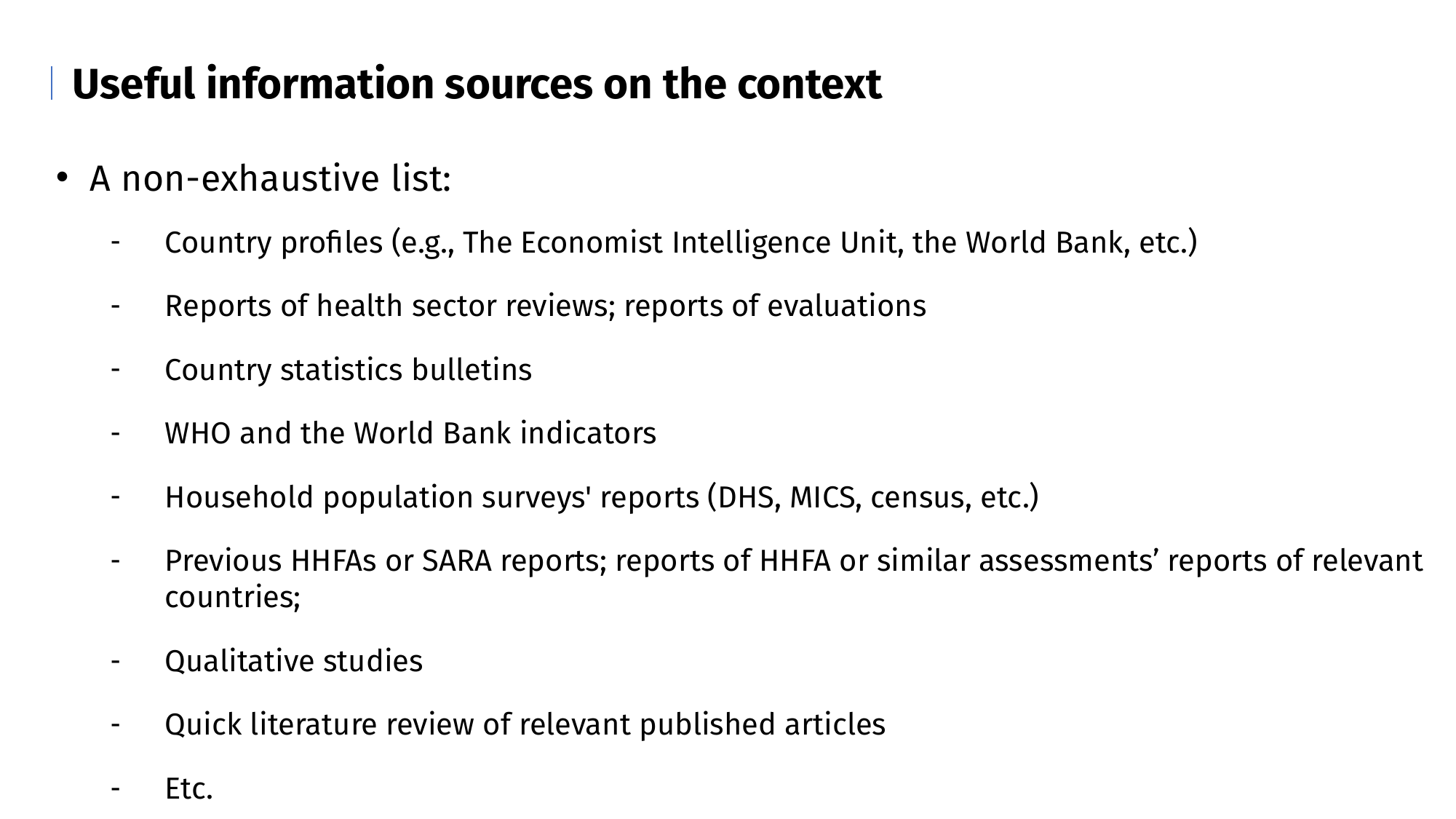

Useful information sources on the context
A non-exhaustive list:
Country profiles (e.g., The Economist Intelligence Unit, the World Bank, etc.)
Reports of health sector reviews; reports of evaluations
Country statistics bulletins
WHO and the World Bank indicators
Household population surveys' reports (DHS, MICS, census, etc.)
Previous HHFAs or SARA reports; reports of HHFA or similar assessments’ reports of relevant countries;
Qualitative studies
Quick literature review of relevant published articles
Etc.